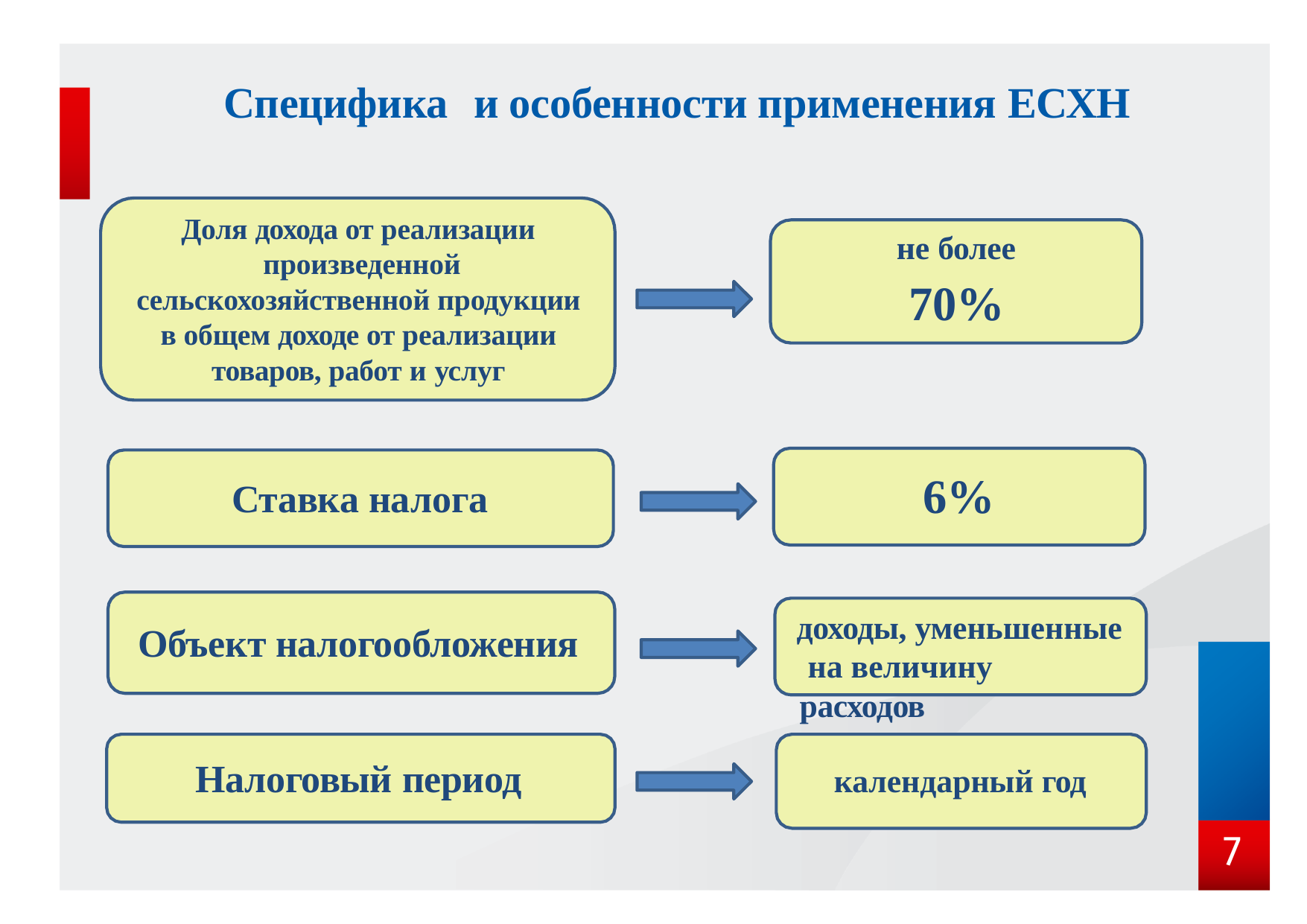

# Специфика	и особенности применения ЕСХН

Доля дохода от реализации  произведенной
сельскохозяйственной продукции  в общем доходе от реализации  товаров, работ и услуг

не более
70%

6%
Ставка налога

доходы, уменьшенные  на величину расходов
Объект налогообложения

Налоговый период
календарный год

 7